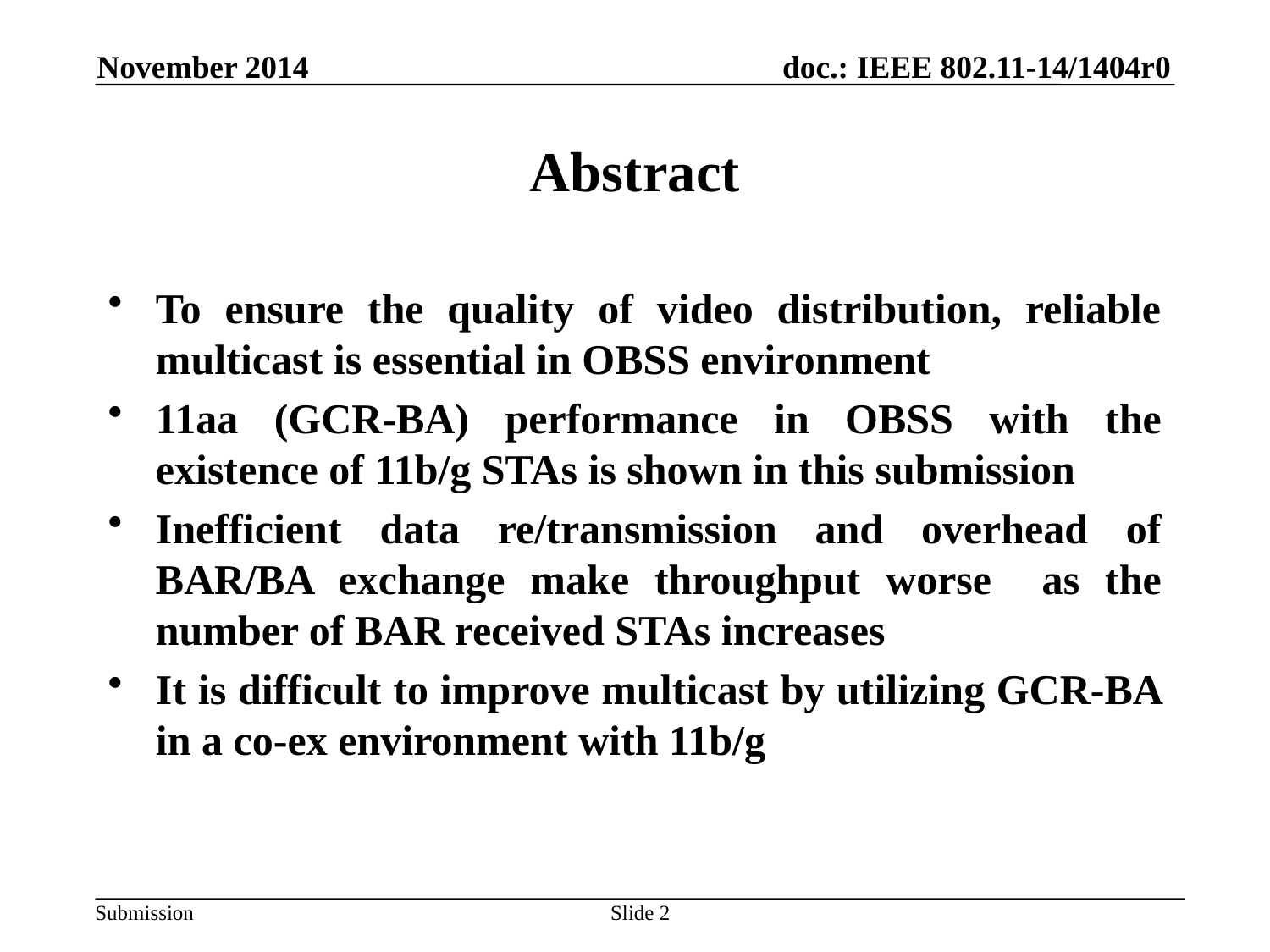

November 2014
# Abstract
To ensure the quality of video distribution, reliable multicast is essential in OBSS environment
11aa (GCR-BA) performance in OBSS with the existence of 11b/g STAs is shown in this submission
Inefficient data re/transmission and overhead of BAR/BA exchange make throughput worse  as the number of BAR received STAs increases
It is difficult to improve multicast by utilizing GCR-BA in a co-ex environment with 11b/g
Slide 2
Eisuke Sakai, Sony Corporation